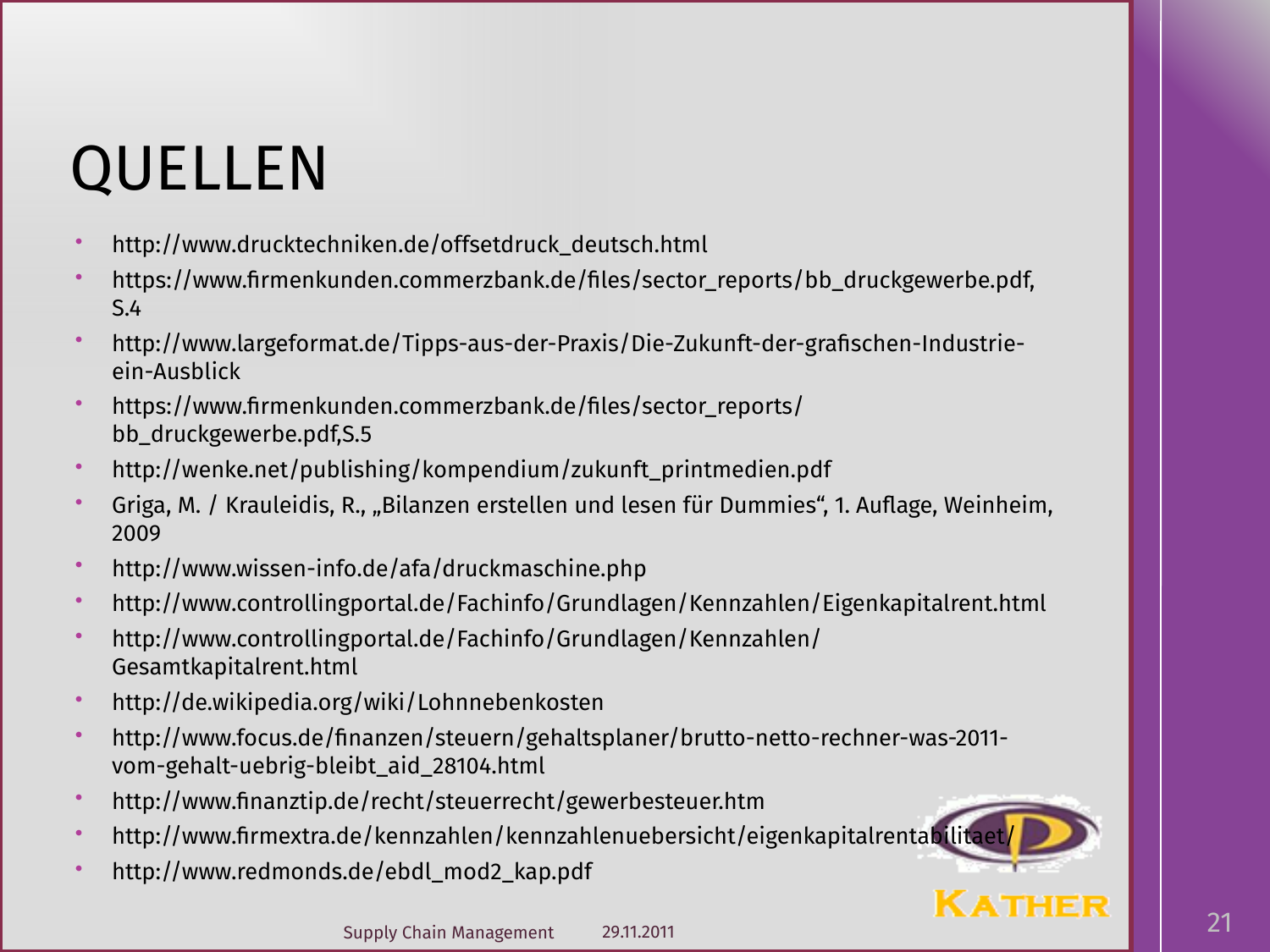

# Quellen
http://www.drucktechniken.de/offsetdruck_deutsch.html
https://www.firmenkunden.commerzbank.de/files/sector_reports/bb_druckgewerbe.pdf, S.4
http://www.largeformat.de/Tipps-aus-der-Praxis/Die-Zukunft-der-grafischen-Industrie-ein-Ausblick
https://www.firmenkunden.commerzbank.de/files/sector_reports/bb_druckgewerbe.pdf,S.5
http://wenke.net/publishing/kompendium/zukunft_printmedien.pdf
Griga, M. / Krauleidis, R., „Bilanzen erstellen und lesen für Dummies“, 1. Auflage, Weinheim, 2009
http://www.wissen-info.de/afa/druckmaschine.php
http://www.controllingportal.de/Fachinfo/Grundlagen/Kennzahlen/Eigenkapitalrent.html
http://www.controllingportal.de/Fachinfo/Grundlagen/Kennzahlen/Gesamtkapitalrent.html
http://de.wikipedia.org/wiki/Lohnnebenkosten
http://www.focus.de/finanzen/steuern/gehaltsplaner/brutto-netto-rechner-was-2011-vom-gehalt-uebrig-bleibt_aid_28104.html
http://www.finanztip.de/recht/steuerrecht/gewerbesteuer.htm
http://www.firmextra.de/kennzahlen/kennzahlenuebersicht/eigenkapitalrentabilitaet/
http://www.redmonds.de/ebdl_mod2_kap.pdf

21
Supply Chain Management
29.11.2011